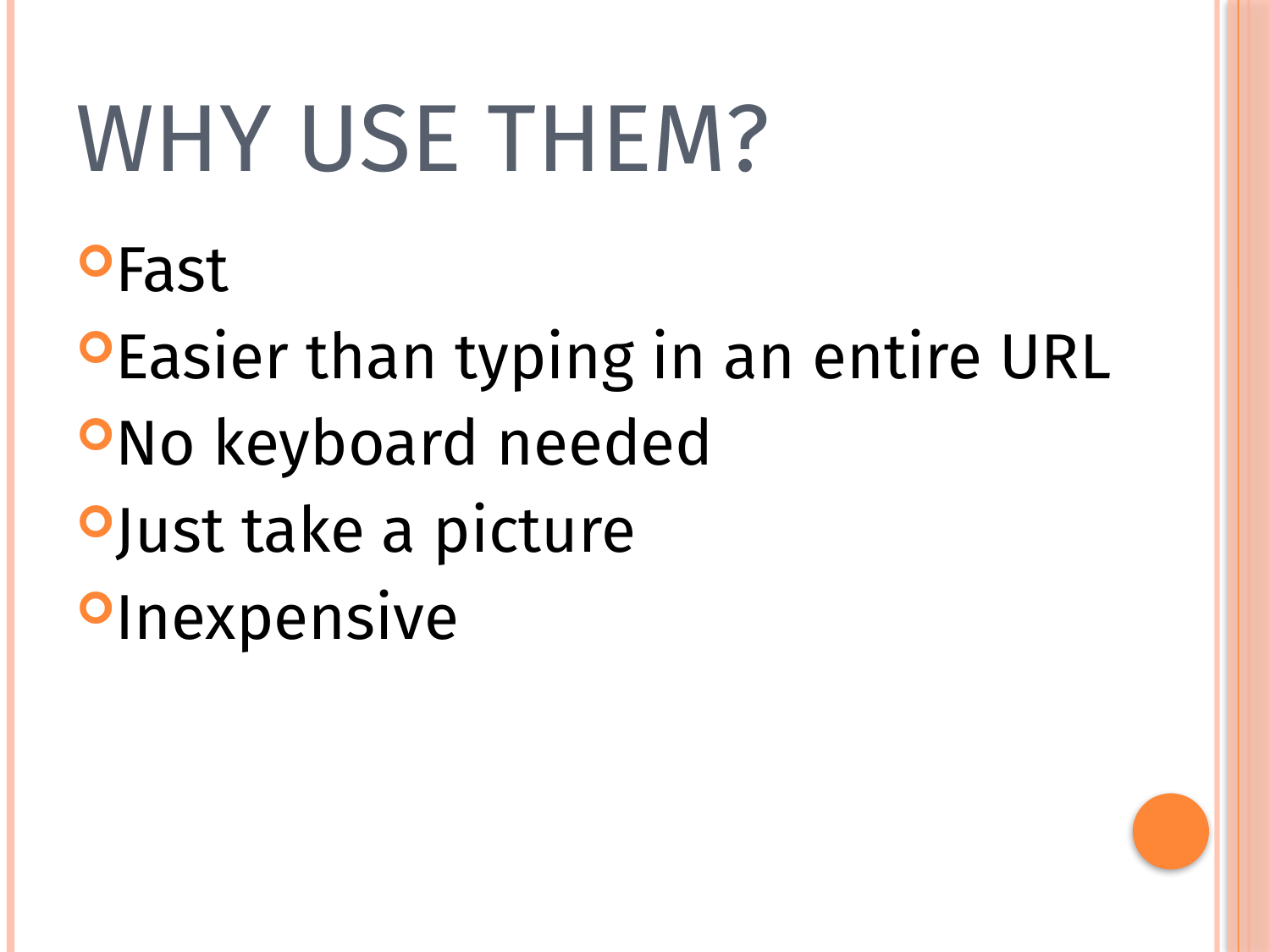

# Why use them?
Fast
Easier than typing in an entire URL
No keyboard needed
Just take a picture
Inexpensive